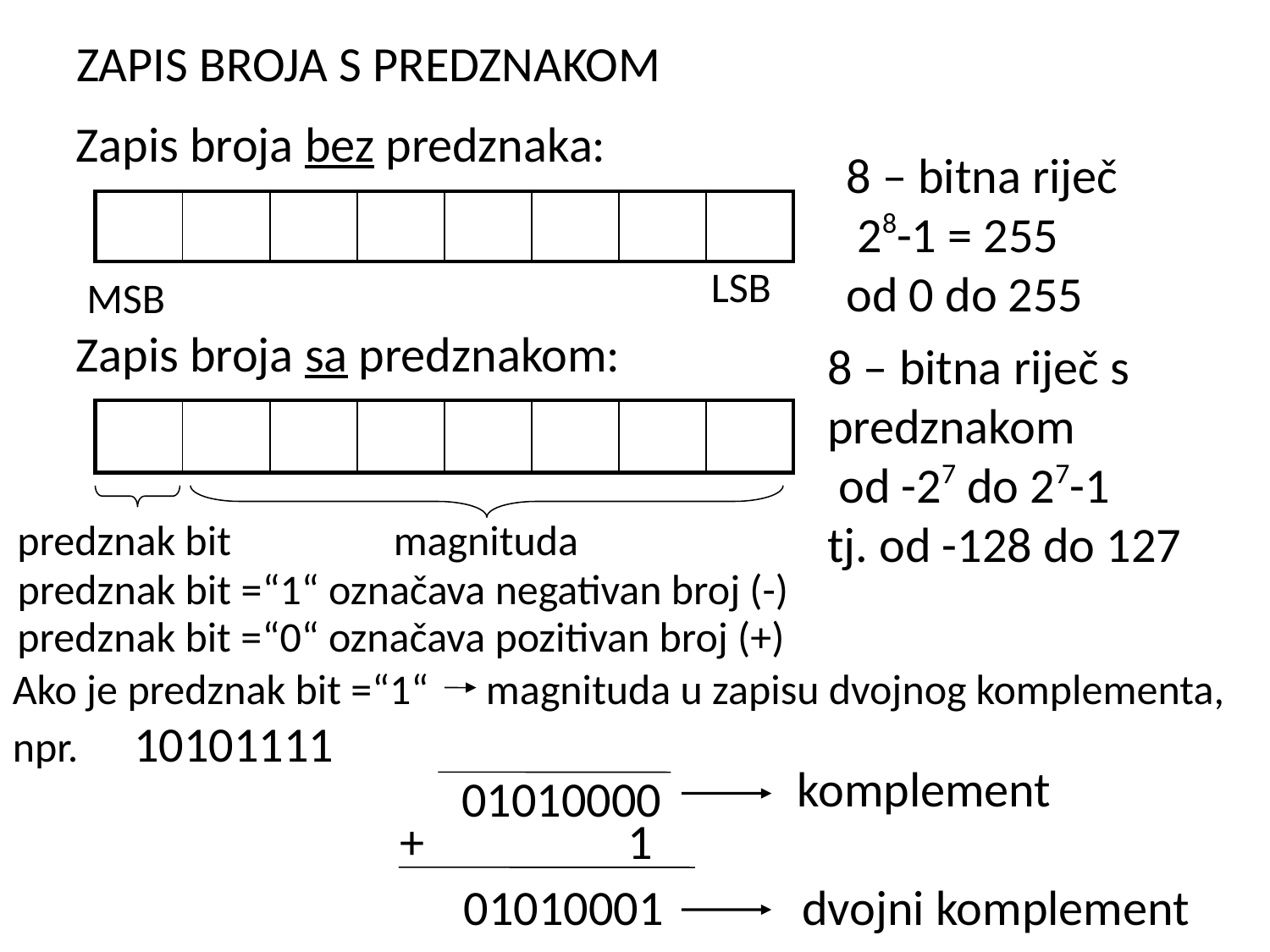

ZAPIS BROJA S PREDZNAKOM
Zapis broja bez predznaka:
8 – bitna riječ
 28-1 = 255
od 0 do 255
|  |  |  |  |  |  |  |  |
| --- | --- | --- | --- | --- | --- | --- | --- |

LSB
MSB
Zapis broja sa predznakom:
8 – bitna riječ s predznakom
 od -27 do 27-1
tj. od -128 do 127
|  |  |  |  |  |  |  |  |
| --- | --- | --- | --- | --- | --- | --- | --- |

predznak bit
magnituda
predznak bit =“1“ označava negativan broj (-)
predznak bit =“0“ označava pozitivan broj (+)
Ako je predznak bit =“1“      magnituda u zapisu dvojnog komplementa,  npr.     10101111

komplement
01010000

+
1

01010001
dvojni komplement